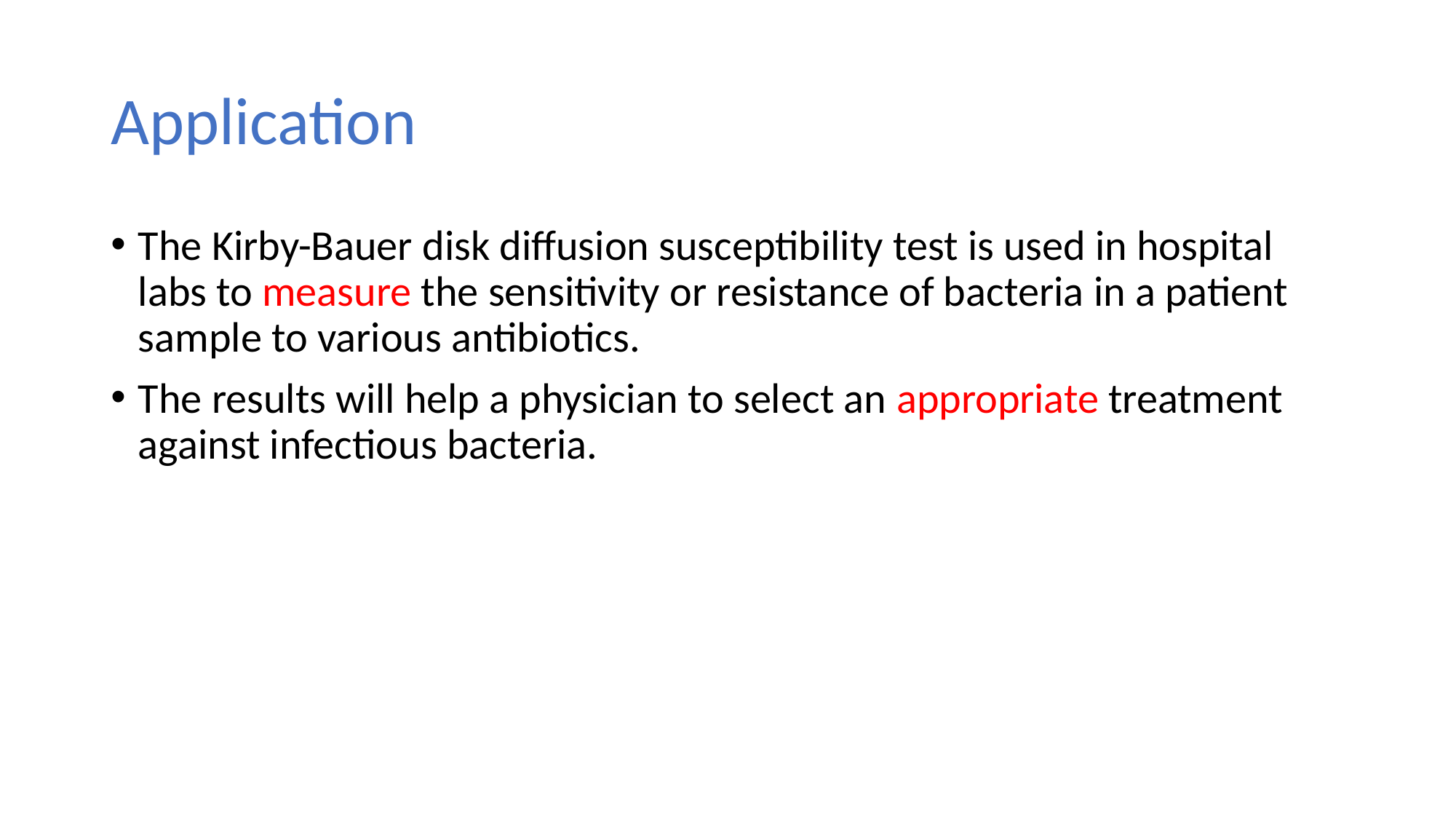

# Application
The Kirby-Bauer disk diffusion susceptibility test is used in hospital labs to measure the sensitivity or resistance of bacteria in a patient sample to various antibiotics.
The results will help a physician to select an appropriate treatment against infectious bacteria.